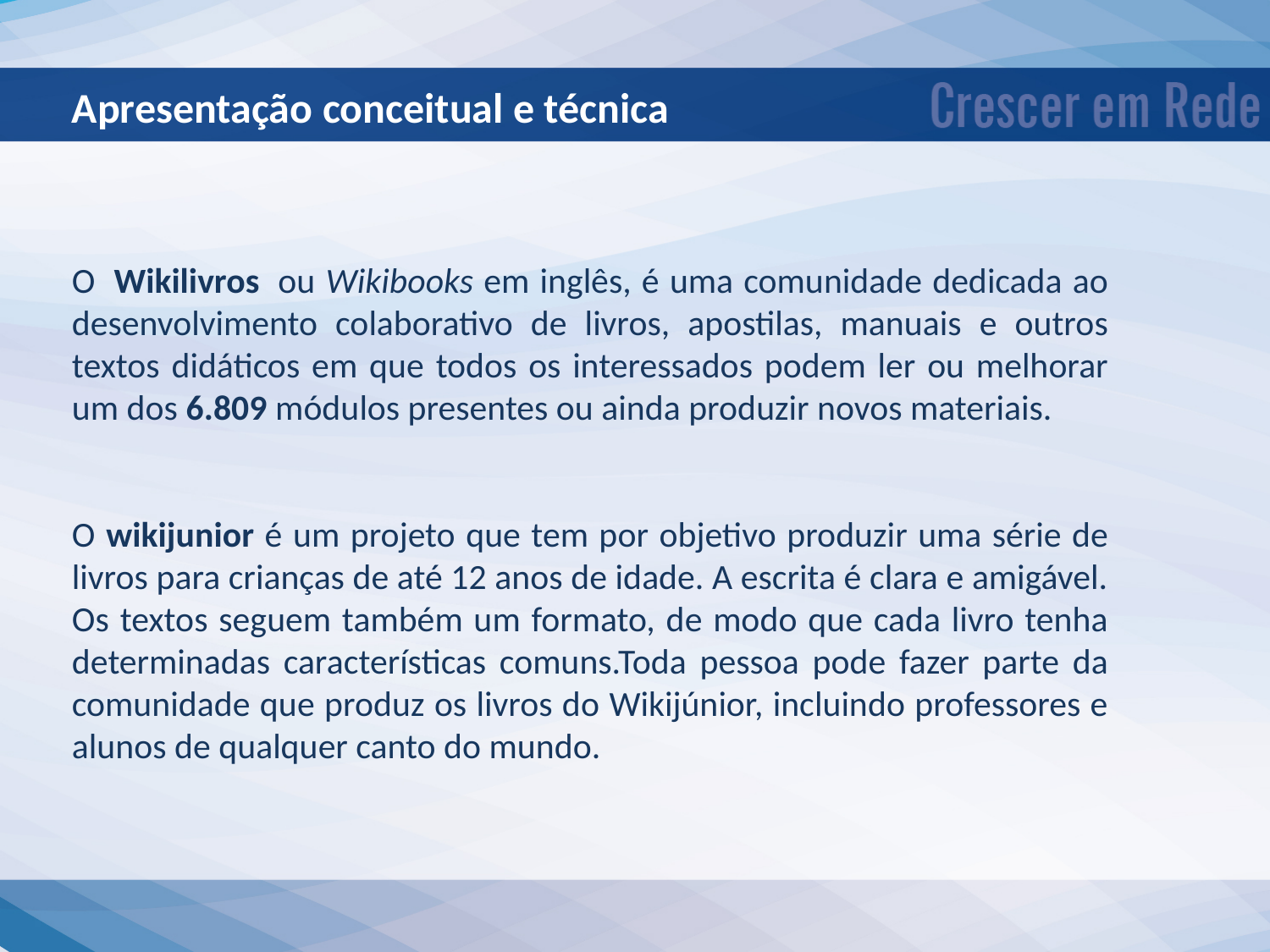

Apresentação conceitual e técnica
O  Wikilivros  ou Wikibooks em inglês, é uma comunidade dedicada ao desenvolvimento colaborativo de livros, apostilas, manuais e outros textos didáticos em que todos os interessados podem ler ou melhorar um dos 6.809 módulos presentes ou ainda produzir novos materiais.

O wikijunior é um projeto que tem por objetivo produzir uma série de livros para crianças de até 12 anos de idade. A escrita é clara e amigável. Os textos seguem também um formato, de modo que cada livro tenha determinadas características comuns.Toda pessoa pode fazer parte da comunidade que produz os livros do Wikijúnior, incluindo professores e alunos de qualquer canto do mundo.